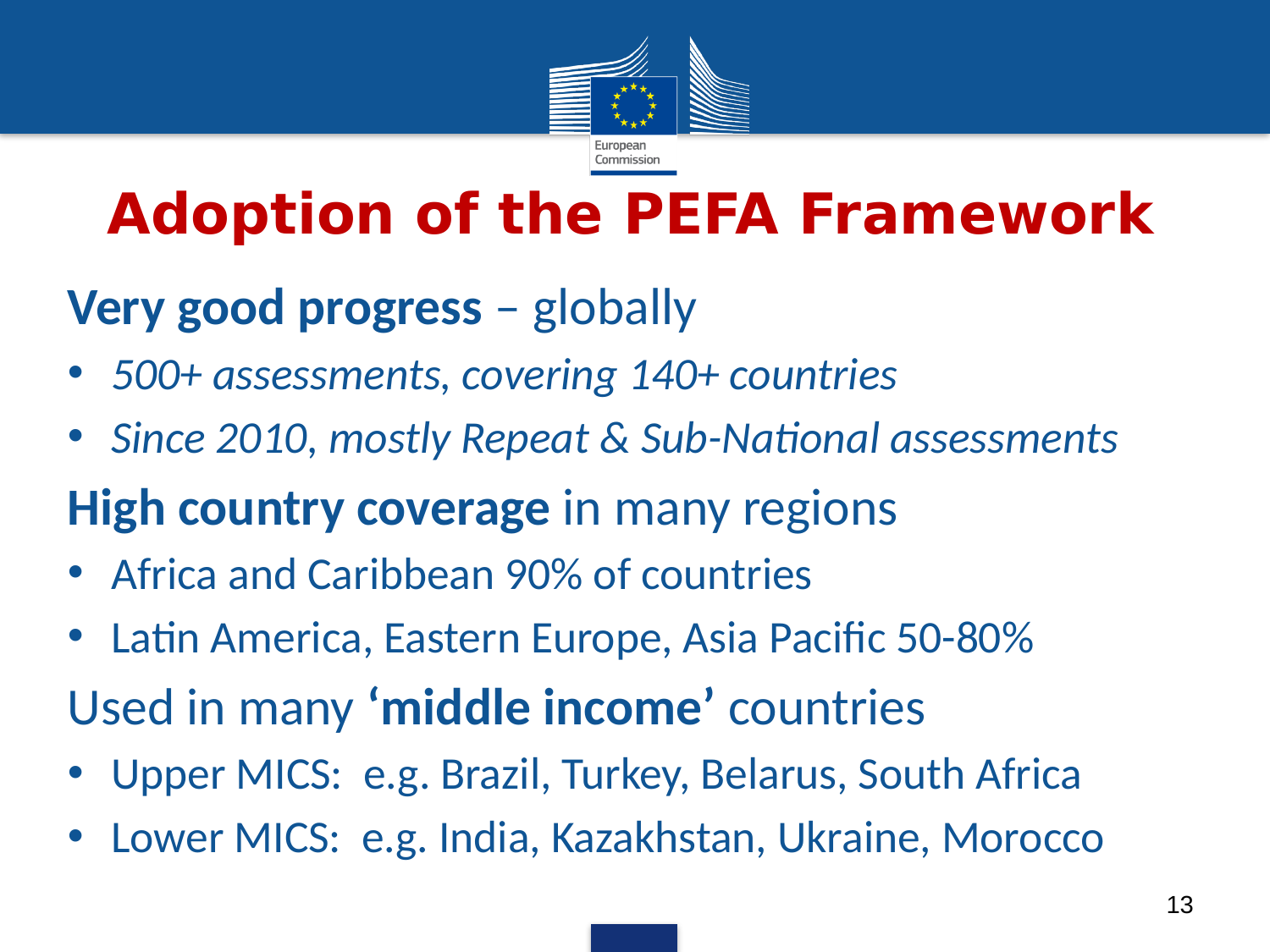

# Adoption of the PEFA Framework
Very good progress – globally
500+ assessments, covering 140+ countries
Since 2010, mostly Repeat & Sub-National assessments
High country coverage in many regions
Africa and Caribbean 90% of countries
Latin America, Eastern Europe, Asia Pacific 50-80%
Used in many ‘middle income’ countries
Upper MICS:  e.g. Brazil, Turkey, Belarus, South Africa
Lower MICS:  e.g. India, Kazakhstan, Ukraine, Morocco
13